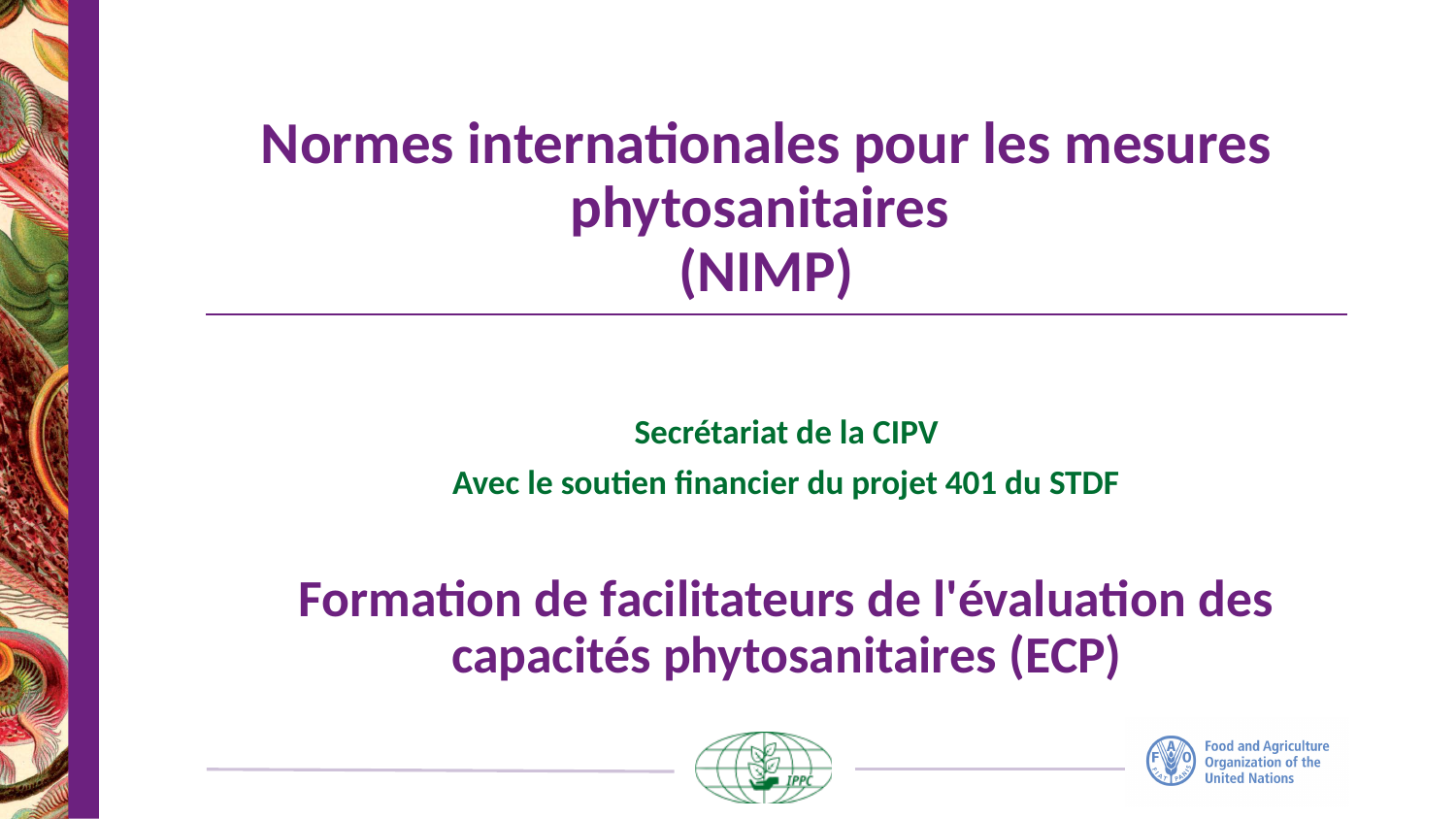

# Normes internationales pour les mesures phytosanitaires (NIMP)

Secrétariat de la CIPV
Avec le soutien financier du projet 401 du STDF

Formation de facilitateurs de l'évaluation des capacités phytosanitaires (ECP)